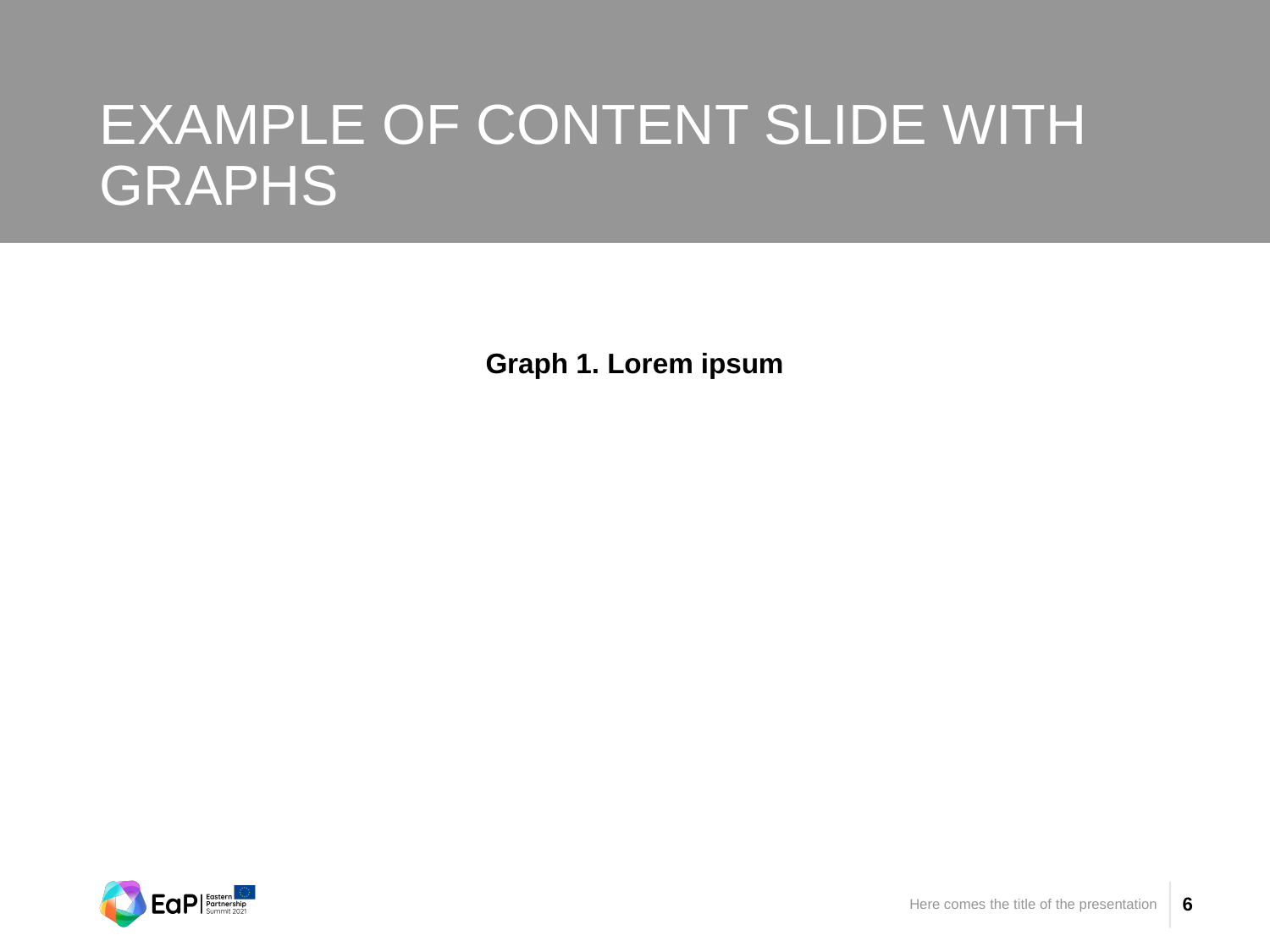

# Example of content slide with graphs
Graph 1. Lorem ipsum